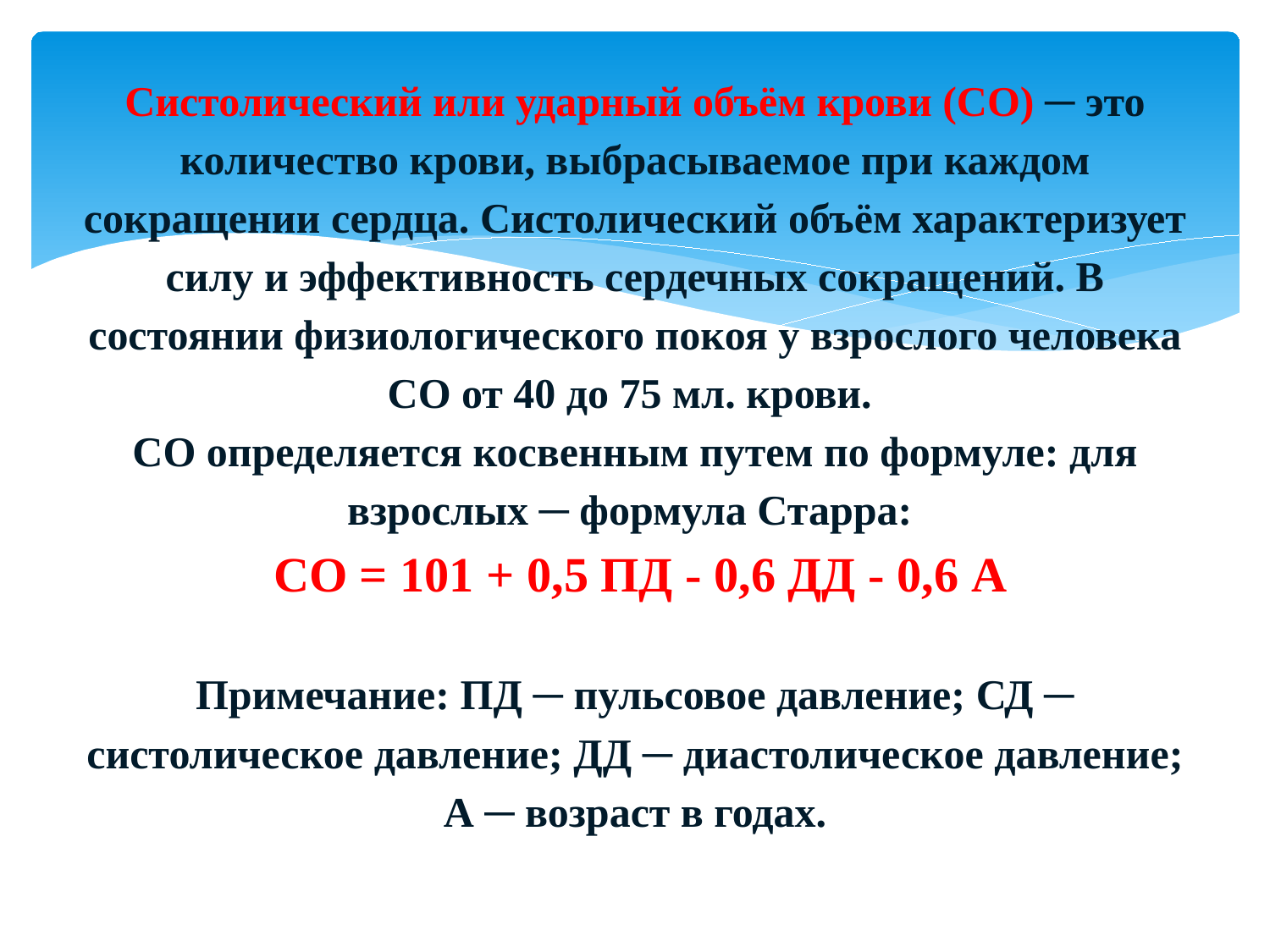

# Систолический или ударный объём крови (СО) ─ это количество крови, выбрасываемое при каждом сокращении сердца. Систолический объём характеризует силу и эффективность сердечных сокращений. В состоянии физиологического покоя у взрослого человека СО от 40 до 75 мл. крови. СО определяется косвенным путем по формуле: для взрослых ─ формула Старра: СО = 101 + 0,5 ПД - 0,6 ДД - 0,6 А Примечание: ПД ─ пульсовое давление; СД ─ систолическое давление; ДД ─ диастолическое давление; А ─ возраст в годах.